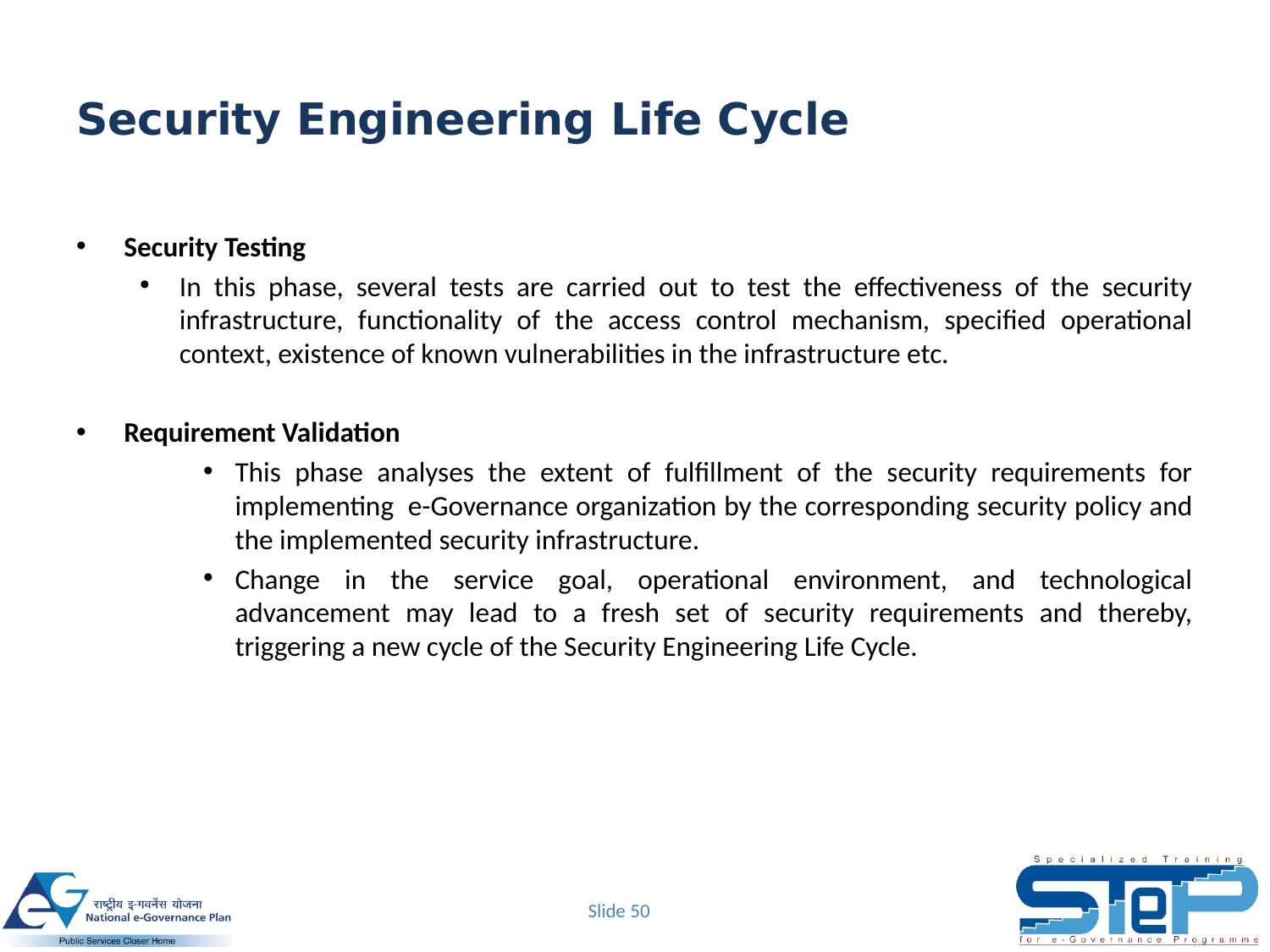

# Security Engineering Life Cycle
Security Testing
In this phase, several tests are carried out to test the effectiveness of the security infrastructure, functionality of the access control mechanism, specified operational context, existence of known vulnerabilities in the infrastructure etc.

Requirement Validation
This phase analyses the extent of fulfillment of the security requirements for implementing  e-Governance organization by the corresponding security policy and the implemented security infrastructure.
Change in the service goal, operational environment, and technological advancement may lead to a fresh set of security requirements and thereby, triggering a new cycle of the Security Engineering Life Cycle.